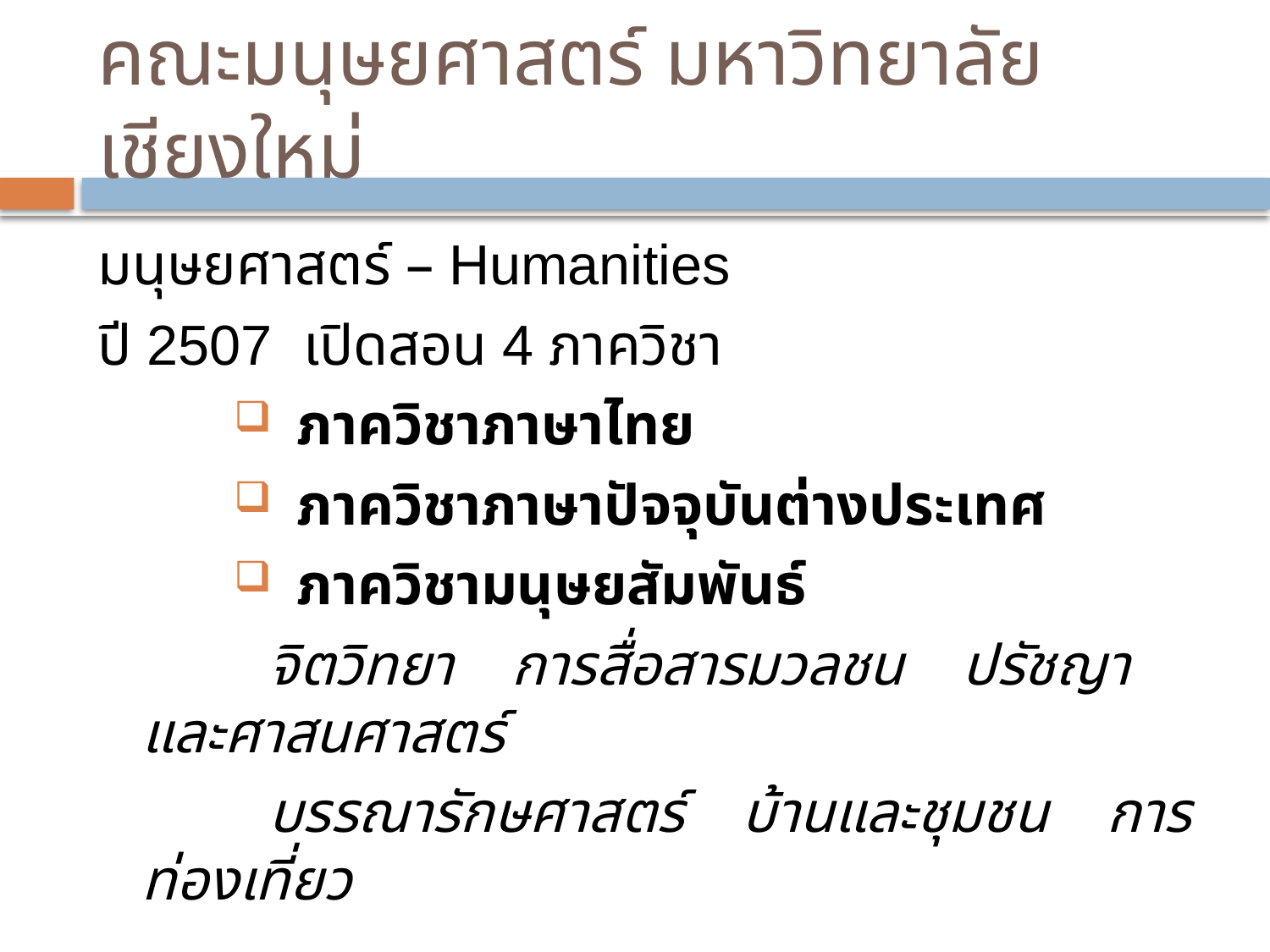

# คณะมนุษยศาสตร์ มหาวิทยาลัยเชียงใหม่
มนุษยศาสตร์ – Humanities
ปี 2507  เปิดสอน 4 ภาควิชา
ภาควิชาภาษาไทย
ภาควิชาภาษาปัจจุบันต่างประเทศ
ภาควิชามนุษยสัมพันธ์
		จิตวิทยา    การสื่อสารมวลชน    ปรัชญาและศาสนศาสตร์
		บรรณารักษศาสตร์    บ้านและชุมชน    การท่องเที่ยว